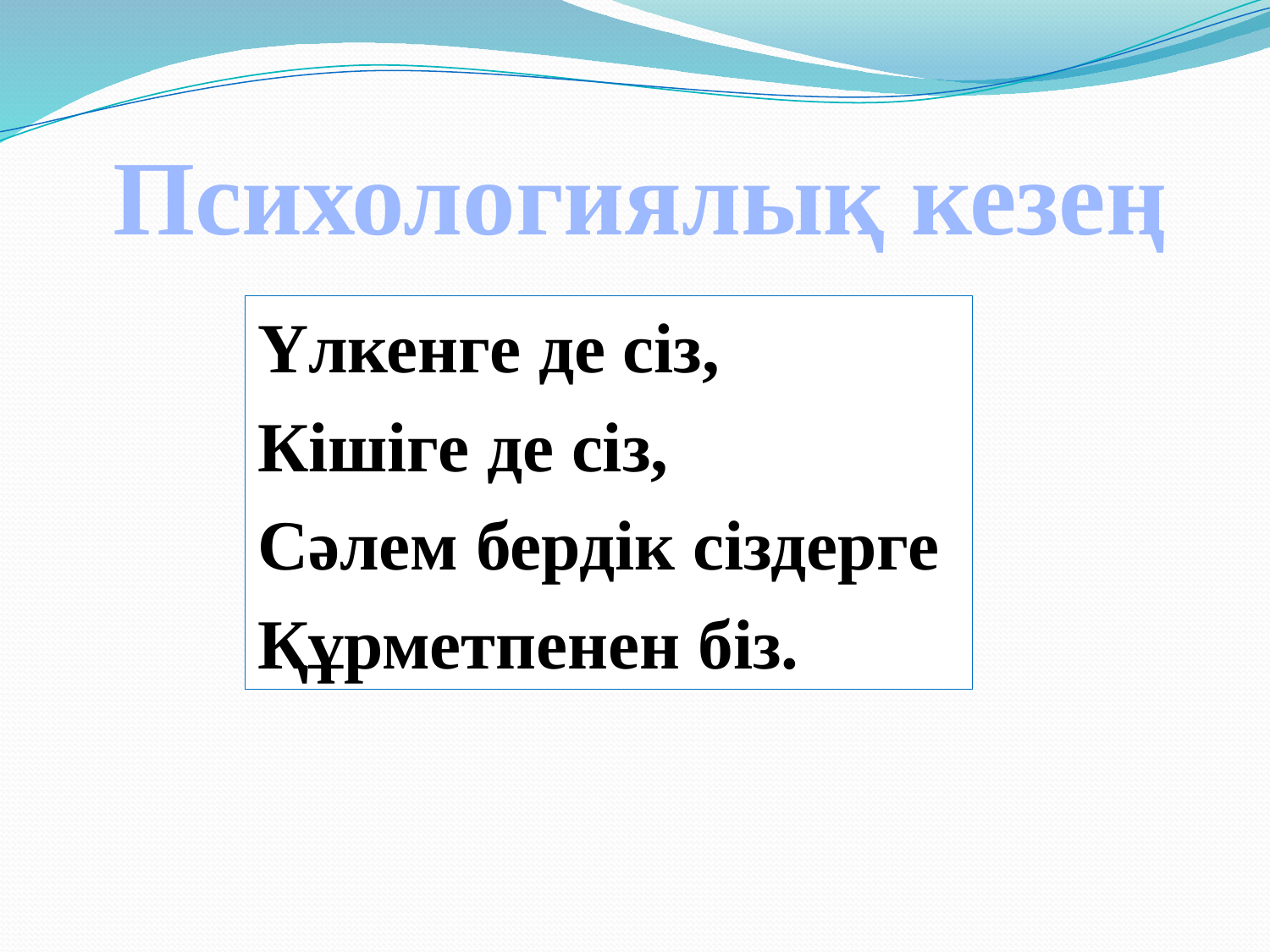

# Психологиялық кезең
Үлкенге де сіз,
Кішіге де сіз,
Сәлем бердік сіздерге
Құрметпенен біз.